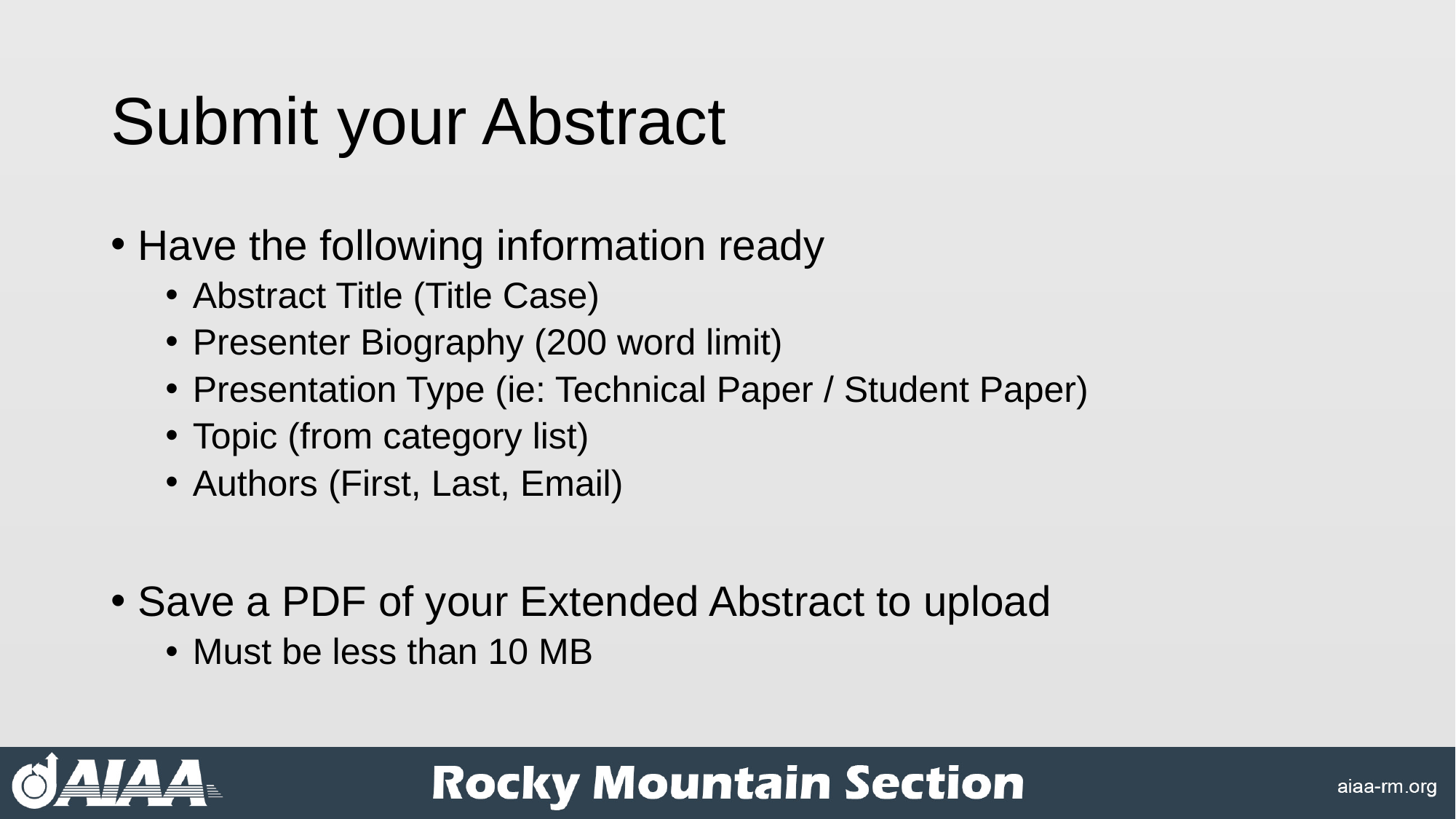

# Submit your Abstract
Have the following information ready
Abstract Title (Title Case)
Presenter Biography (200 word limit)
Presentation Type (ie: Technical Paper / Student Paper)
Topic (from category list)
Authors (First, Last, Email)

Save a PDF of your Extended Abstract to upload
Must be less than 10 MB